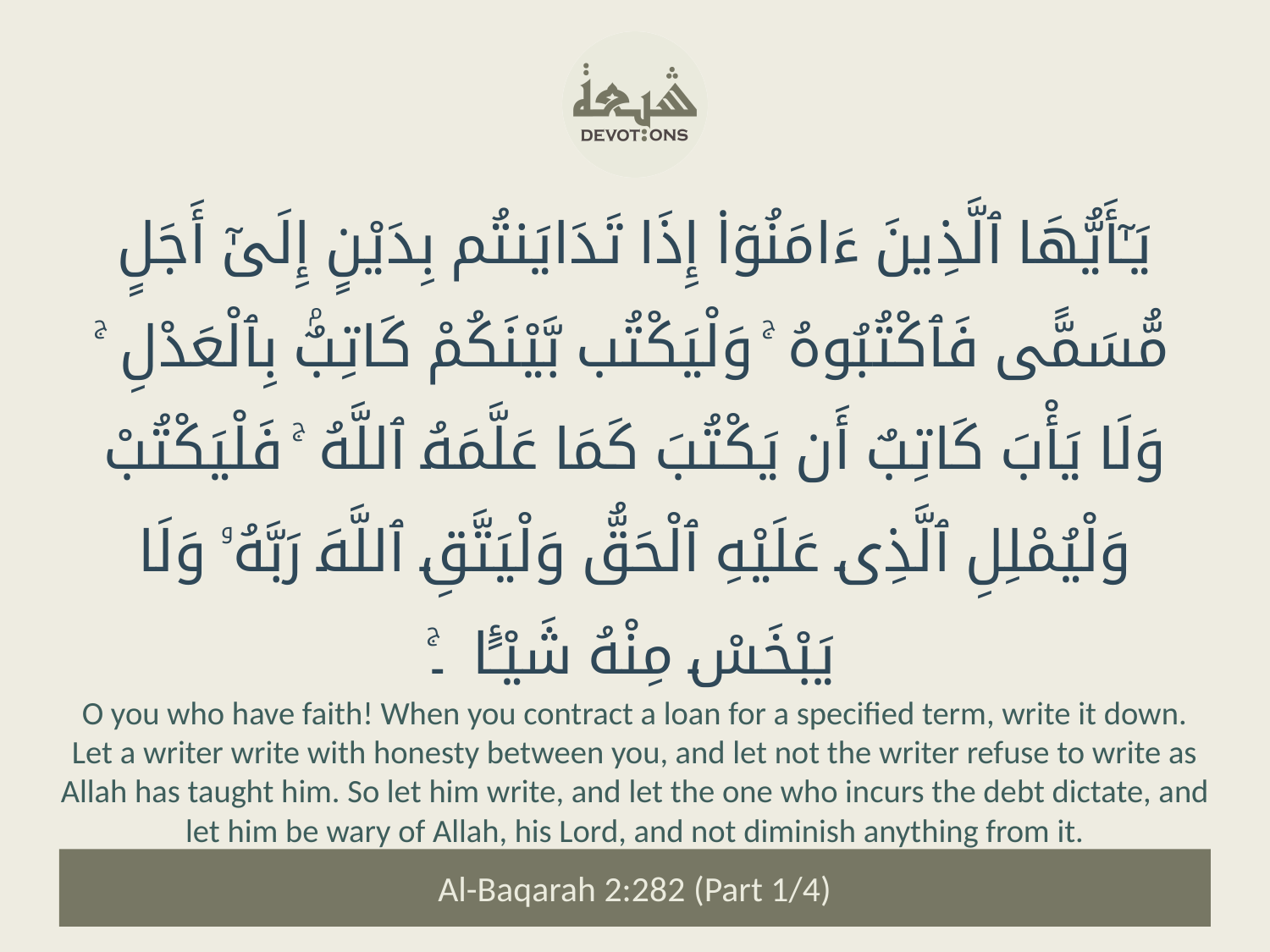

يَـٰٓأَيُّهَا ٱلَّذِينَ ءَامَنُوٓا۟ إِذَا تَدَايَنتُم بِدَيْنٍ إِلَىٰٓ أَجَلٍ مُّسَمًّى فَٱكْتُبُوهُ ۚ وَلْيَكْتُب بَّيْنَكُمْ كَاتِبٌۢ بِٱلْعَدْلِ ۚ وَلَا يَأْبَ كَاتِبٌ أَن يَكْتُبَ كَمَا عَلَّمَهُ ٱللَّهُ ۚ فَلْيَكْتُبْ وَلْيُمْلِلِ ٱلَّذِى عَلَيْهِ ٱلْحَقُّ وَلْيَتَّقِ ٱللَّهَ رَبَّهُۥ وَلَا يَبْخَسْ مِنْهُ شَيْـًٔا  ۔ۚ
O you who have faith! When you contract a loan for a specified term, write it down. Let a writer write with honesty between you, and let not the writer refuse to write as Allah has taught him. So let him write, and let the one who incurs the debt dictate, and let him be wary of Allah, his Lord, and not diminish anything from it.
Al-Baqarah 2:282 (Part 1/4)